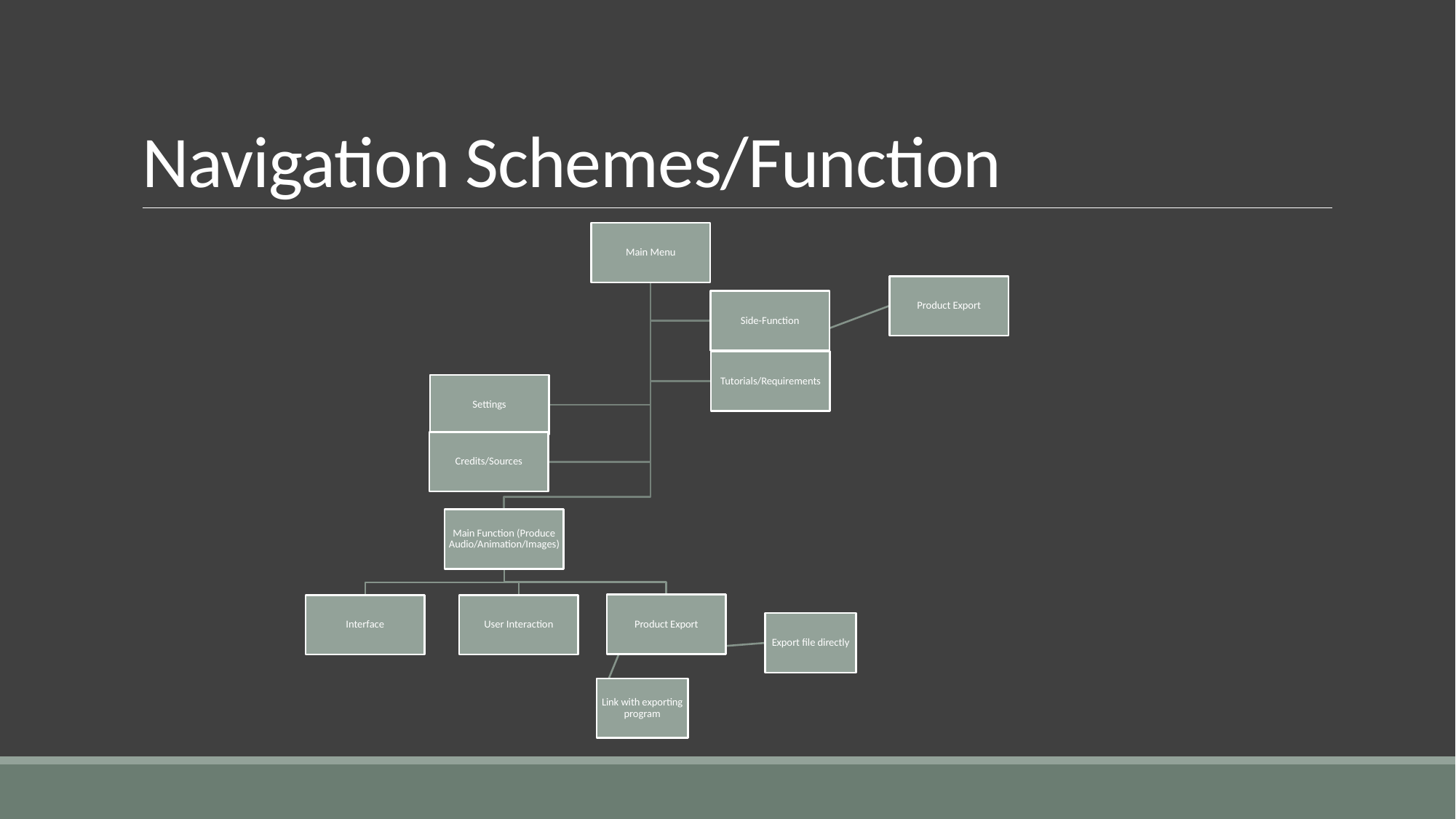

# Navigation Schemes/Function
Main Menu
Main Function (Produce Audio/Animation/Images)
Interface
User Interaction
Product Export
Link with exporting program
Export file directly
Tutorials/Requirements
Side-Function
Product Export
Settings
Credits/Sources